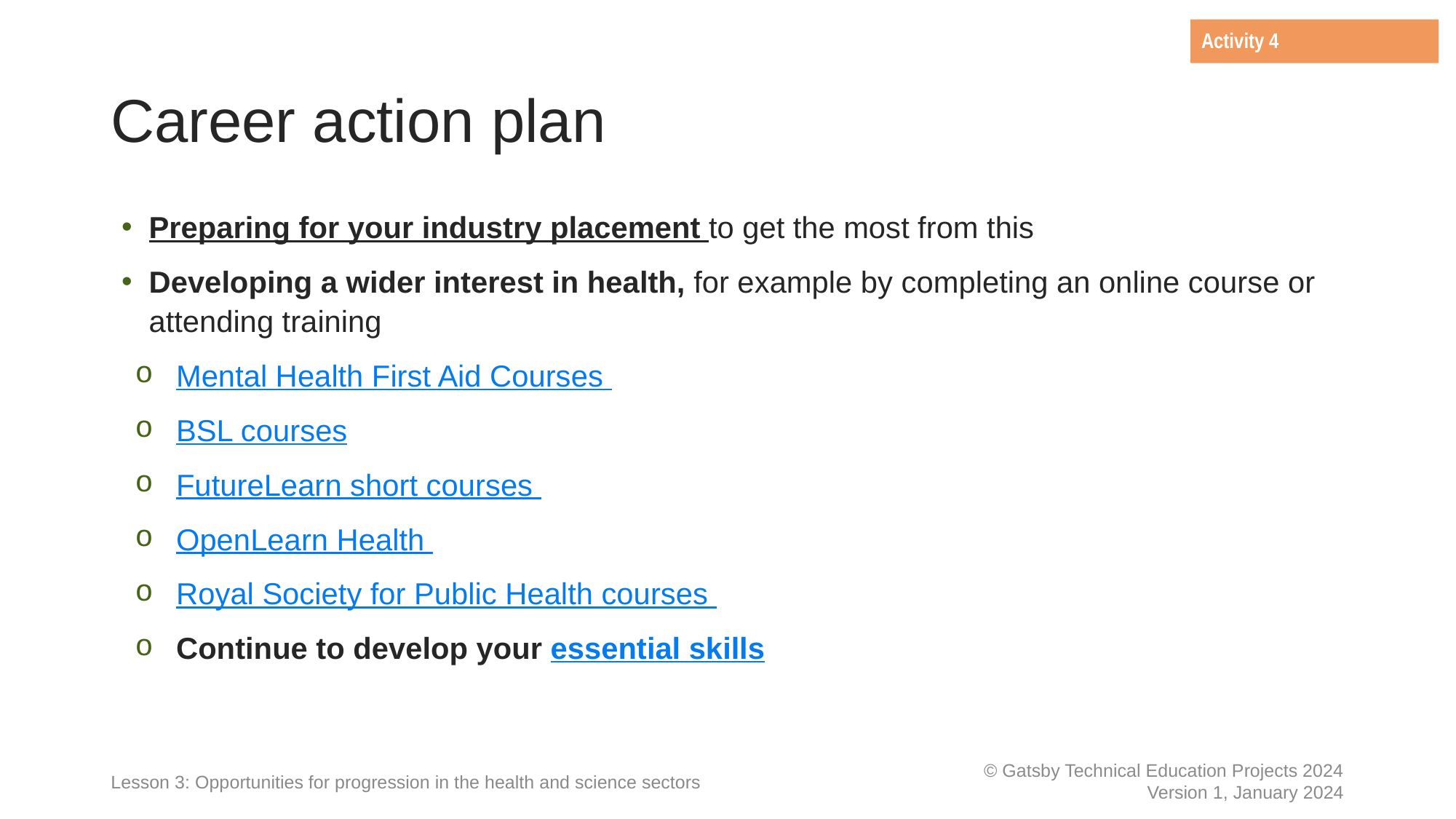

Activity 4
# Career action plan
Preparing for your industry placement to get the most from this
Developing a wider interest in health, for example by completing an online course or attending training
Mental Health First Aid Courses
BSL courses
FutureLearn short courses
OpenLearn Health
Royal Society for Public Health courses
Continue to develop your essential skills
Lesson 3: Opportunities for progression in the health and science sectors